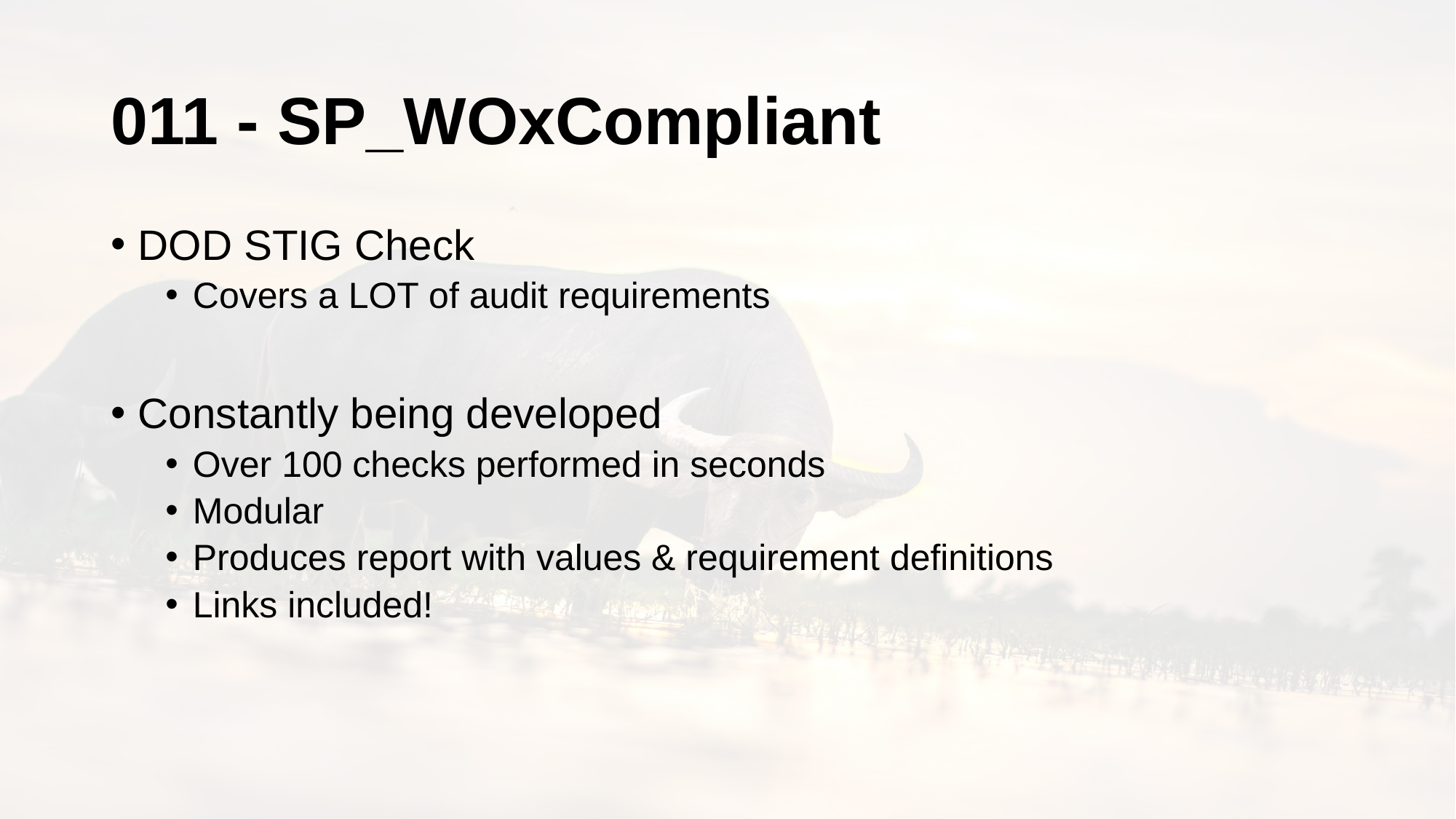

# 011 - SP_WOxCompliant
DOD STIG Check
Covers a LOT of audit requirements

Constantly being developed
Over 100 checks performed in seconds
Modular
Produces report with values & requirement definitions
Links included!